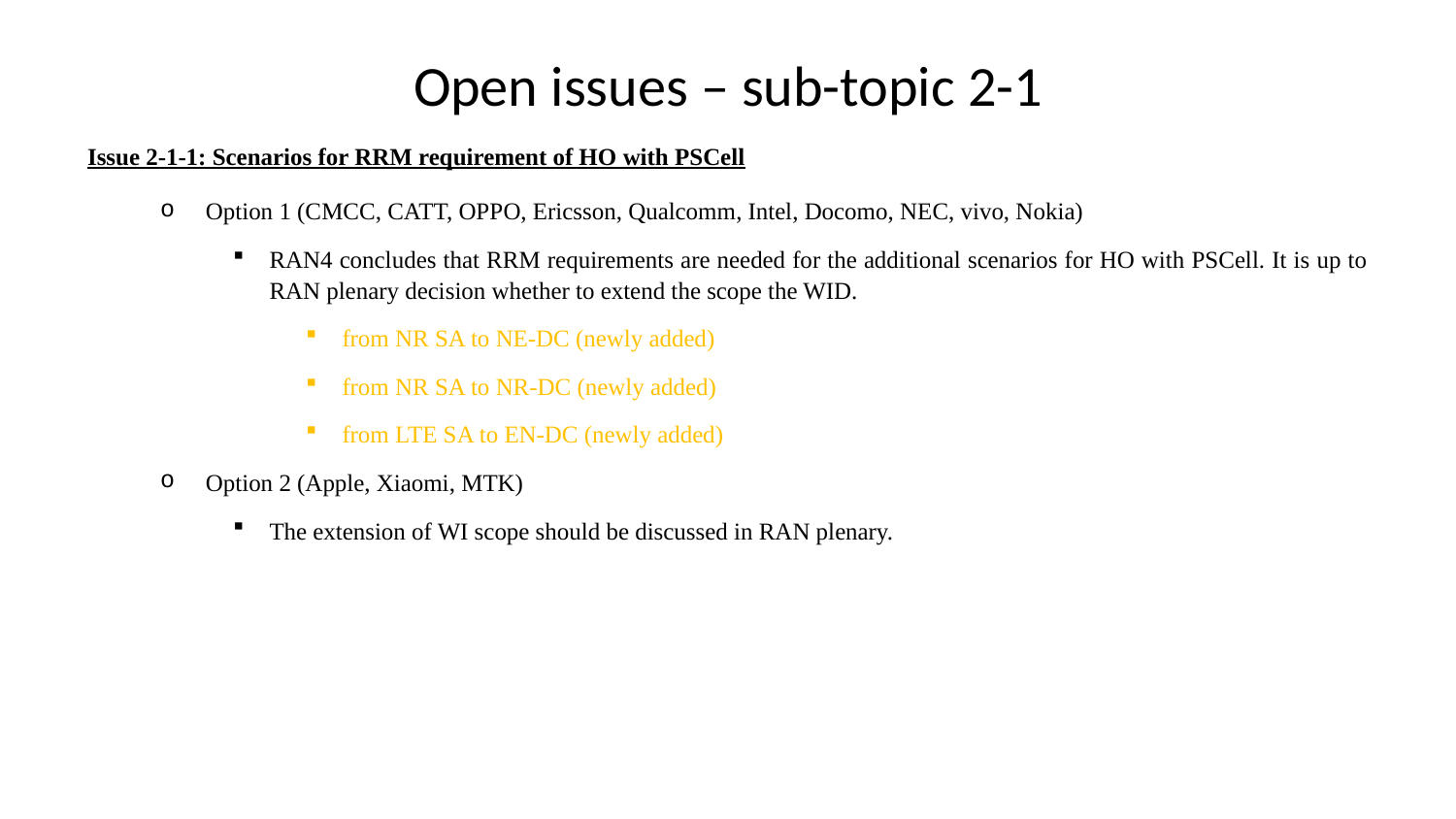

# Open issues – sub-topic 2-1
Issue 2-1-1: Scenarios for RRM requirement of HO with PSCell
Option 1 (CMCC, CATT, OPPO, Ericsson, Qualcomm, Intel, Docomo, NEC, vivo, Nokia)
RAN4 concludes that RRM requirements are needed for the additional scenarios for HO with PSCell. It is up to RAN plenary decision whether to extend the scope the WID.
from NR SA to NE-DC (newly added)
from NR SA to NR-DC (newly added)
from LTE SA to EN-DC (newly added)
Option 2 (Apple, Xiaomi, MTK)
The extension of WI scope should be discussed in RAN plenary.